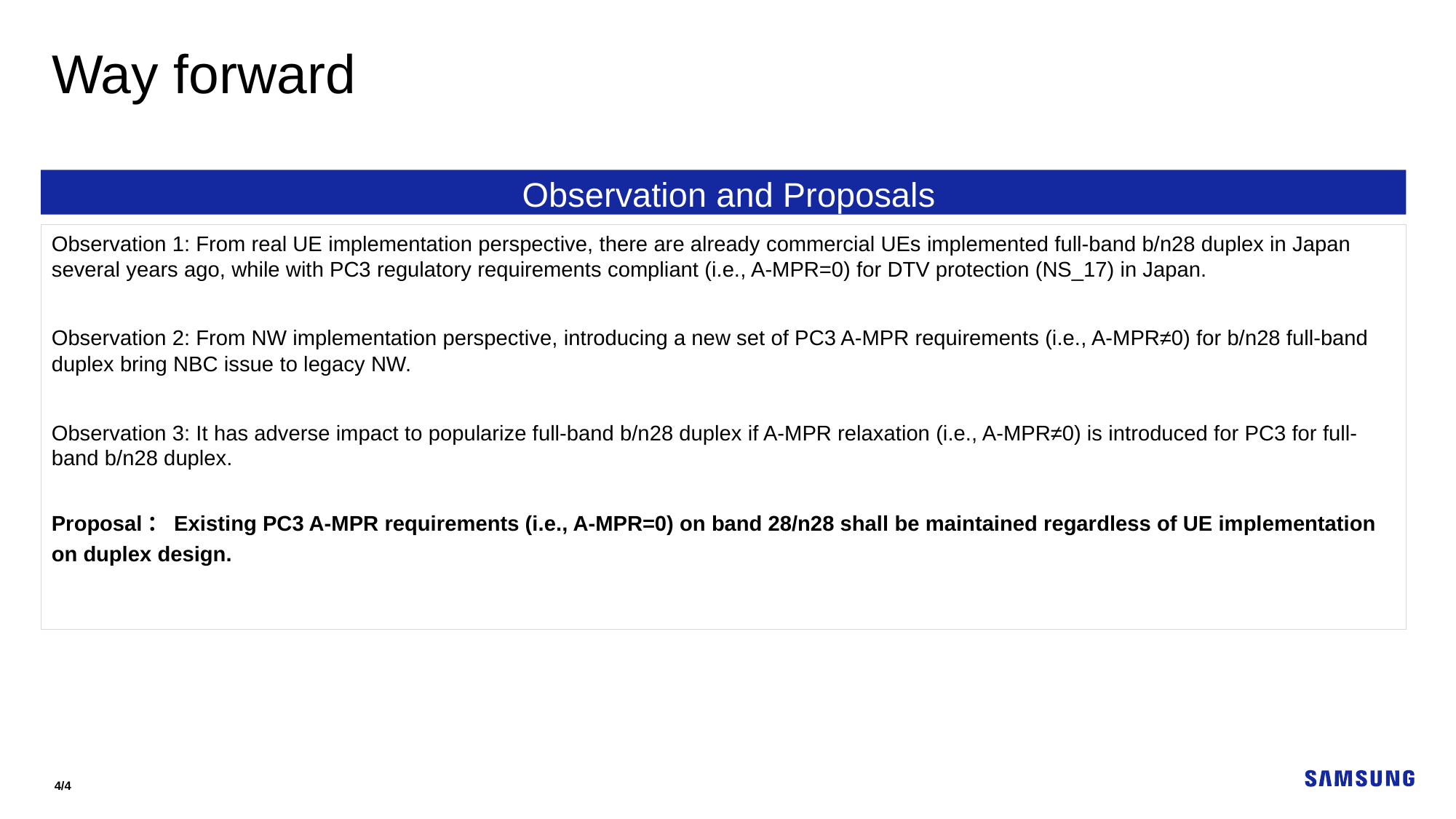

Way forward
Observation and Proposals
Observation 1: From real UE implementation perspective, there are already commercial UEs implemented full-band b/n28 duplex in Japan several years ago, while with PC3 regulatory requirements compliant (i.e., A-MPR=0) for DTV protection (NS_17) in Japan.

Observation 2: From NW implementation perspective, introducing a new set of PC3 A-MPR requirements (i.e., A-MPR≠0) for b/n28 full-band duplex bring NBC issue to legacy NW.

Observation 3: It has adverse impact to popularize full-band b/n28 duplex if A-MPR relaxation (i.e., A-MPR≠0) is introduced for PC3 for full-band b/n28 duplex.

Proposal：Existing PC3 A-MPR requirements (i.e., A-MPR=0) on band 28/n28 shall be maintained regardless of UE implementation on duplex design.

4/4